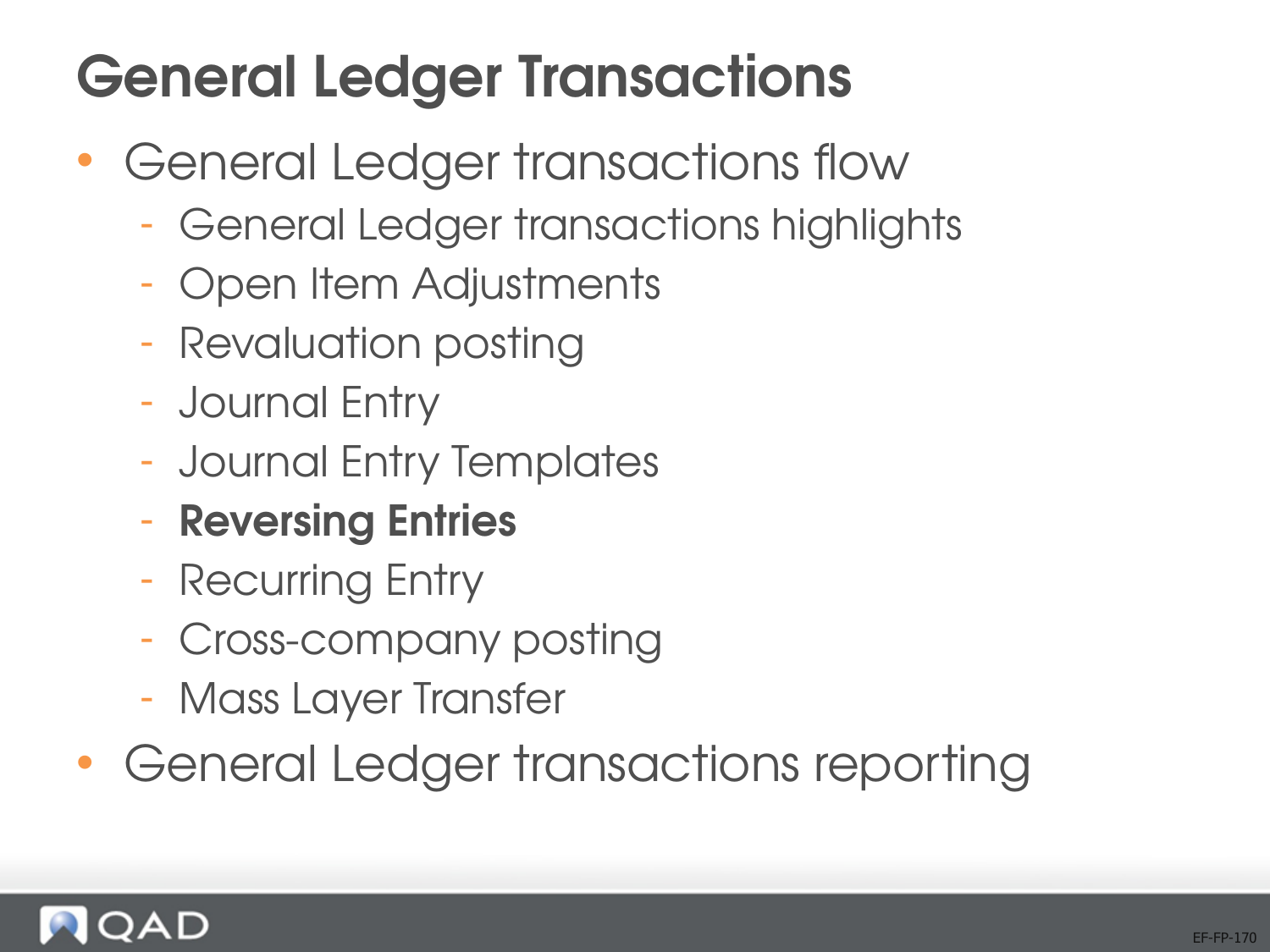

# General Ledger Transactions
General Ledger transactions flow
General Ledger transactions highlights
Open Item Adjustments
Revaluation posting
Journal Entry
Journal Entry Templates
Reversing Entries
Recurring Entry
Cross-company posting
Mass Layer Transfer
General Ledger transactions reporting

EF-FP-170